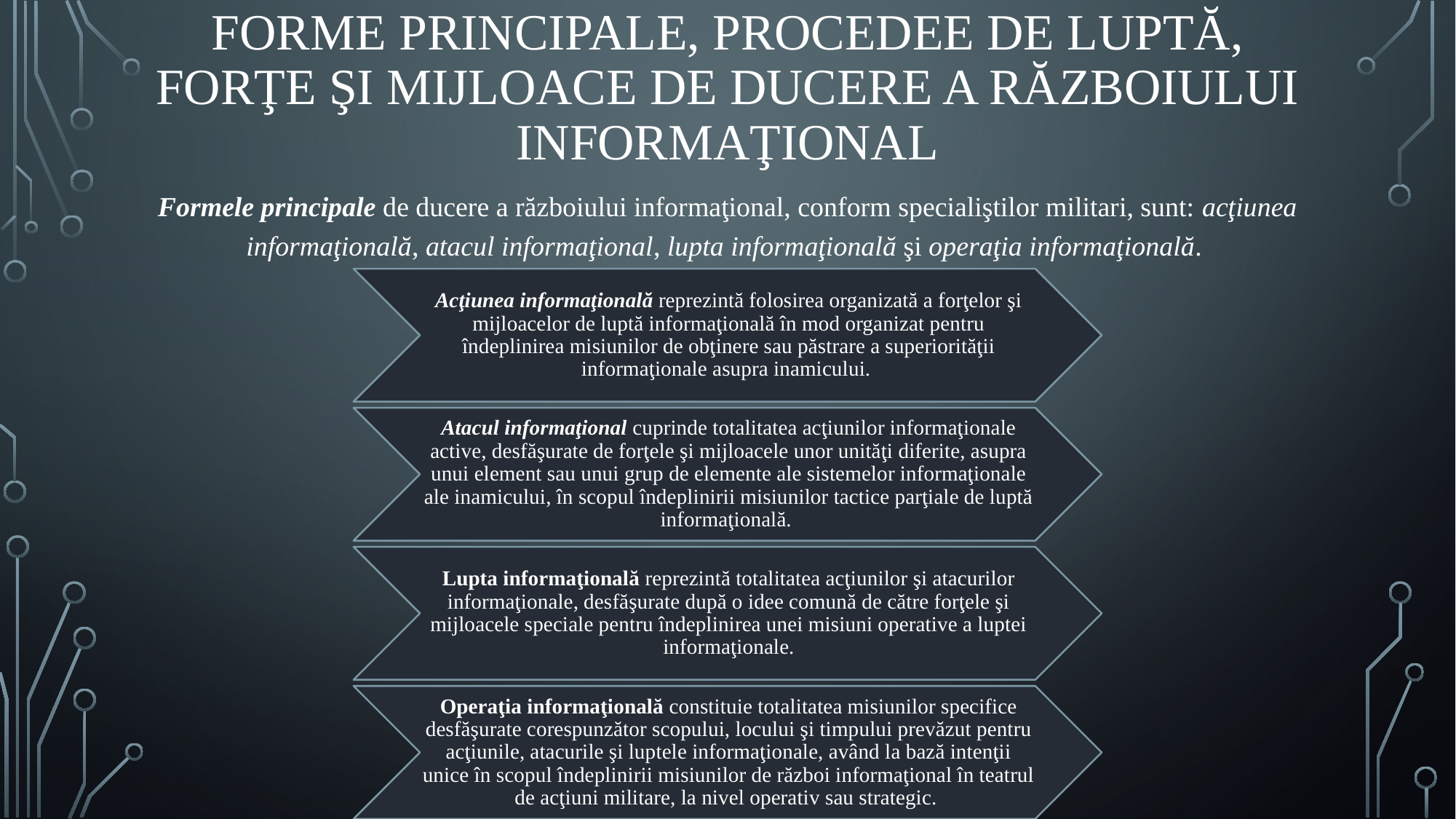

# Forme principale, procedee de luptă, forţe şi mijloace de ducere a războiului informaţional
Formele principale de ducere a războiului informaţional, conform specialiştilor militari, sunt: acţiunea informaţională, atacul informaţional, lupta informaţională şi operaţia informaţională.
Acţiunea informaţională reprezintă folosirea organizată a forţelor şi mijloacelor de luptă informaţională în mod organizat pentru îndeplinirea misiunilor de obţinere sau păstrare a superiorităţii informaţionale asupra inamicului.
Atacul informaţional cuprinde totalitatea acţiunilor informaţionale active, desfăşurate de forţele şi mijloacele unor unităţi diferite, asupra unui element sau unui grup de elemente ale sistemelor informaţionale ale inamicului, în scopul îndeplinirii misiunilor tactice parţiale de luptă informaţională.
Lupta informaţională reprezintă totalitatea acţiunilor şi atacurilor informaţionale, desfăşurate după o idee comună de către forţele şi mijloacele speciale pentru îndeplinirea unei misiuni operative a luptei informaţionale.
Operaţia informaţională constituie totalitatea misiunilor specifice desfăşurate corespunzător scopului, locului şi timpului prevăzut pentru acţiunile, atacurile şi luptele informaţionale, având la bază intenţii unice în scopul îndeplinirii misiunilor de război informaţional în teatrul de acţiuni militare, la nivel operativ sau strategic.